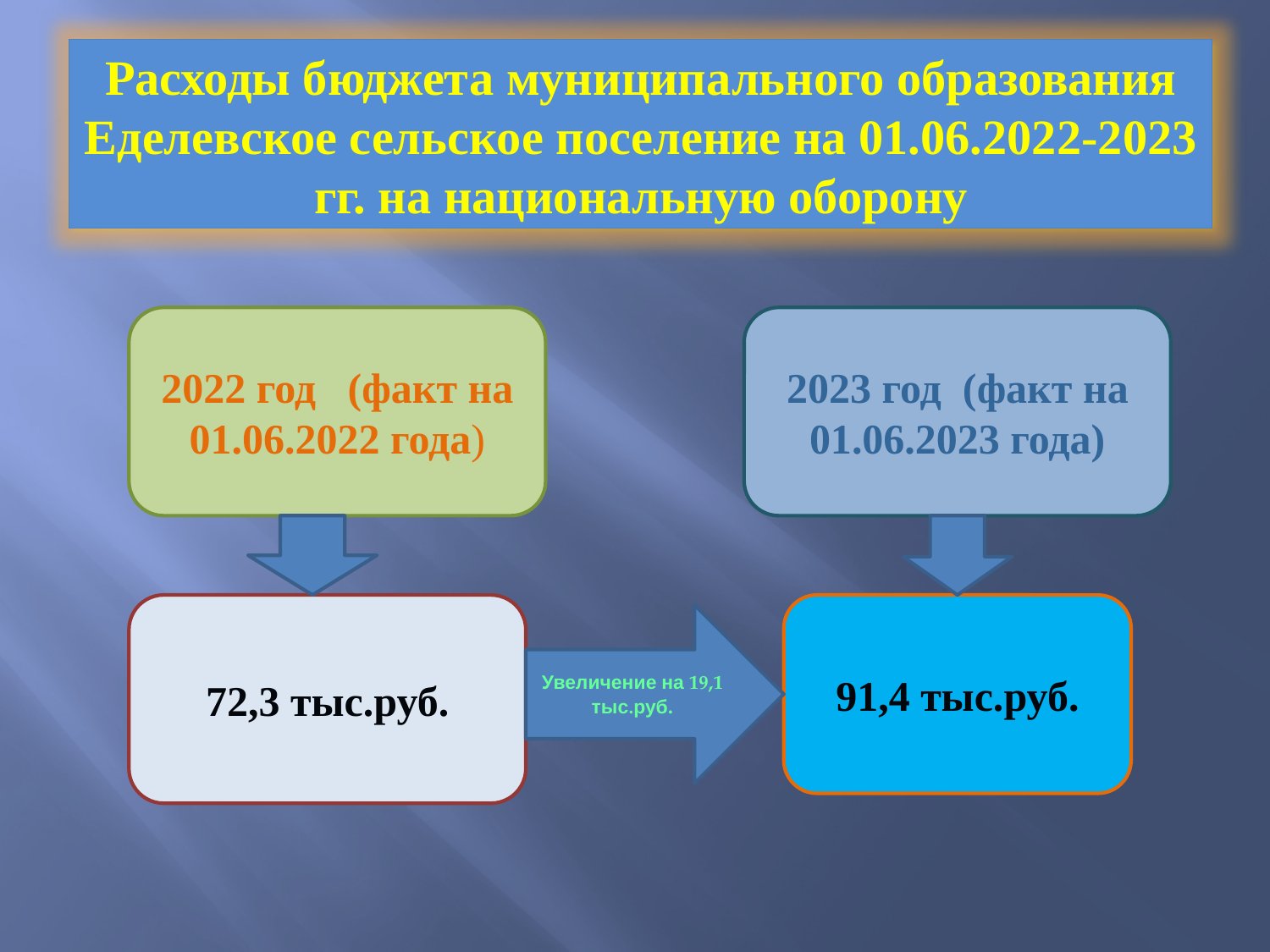

Расходы бюджета муниципального образования Еделевское сельское поселение на 01.06.2022-2023 гг. на национальную оборону
2022 год   (факт на 01.06.2022 года)
2023 год  (факт на 01.06.2023 года)

72,3 тыс.руб.
91,4 тыс.руб.
Увеличение на 19,1 тыс.руб.